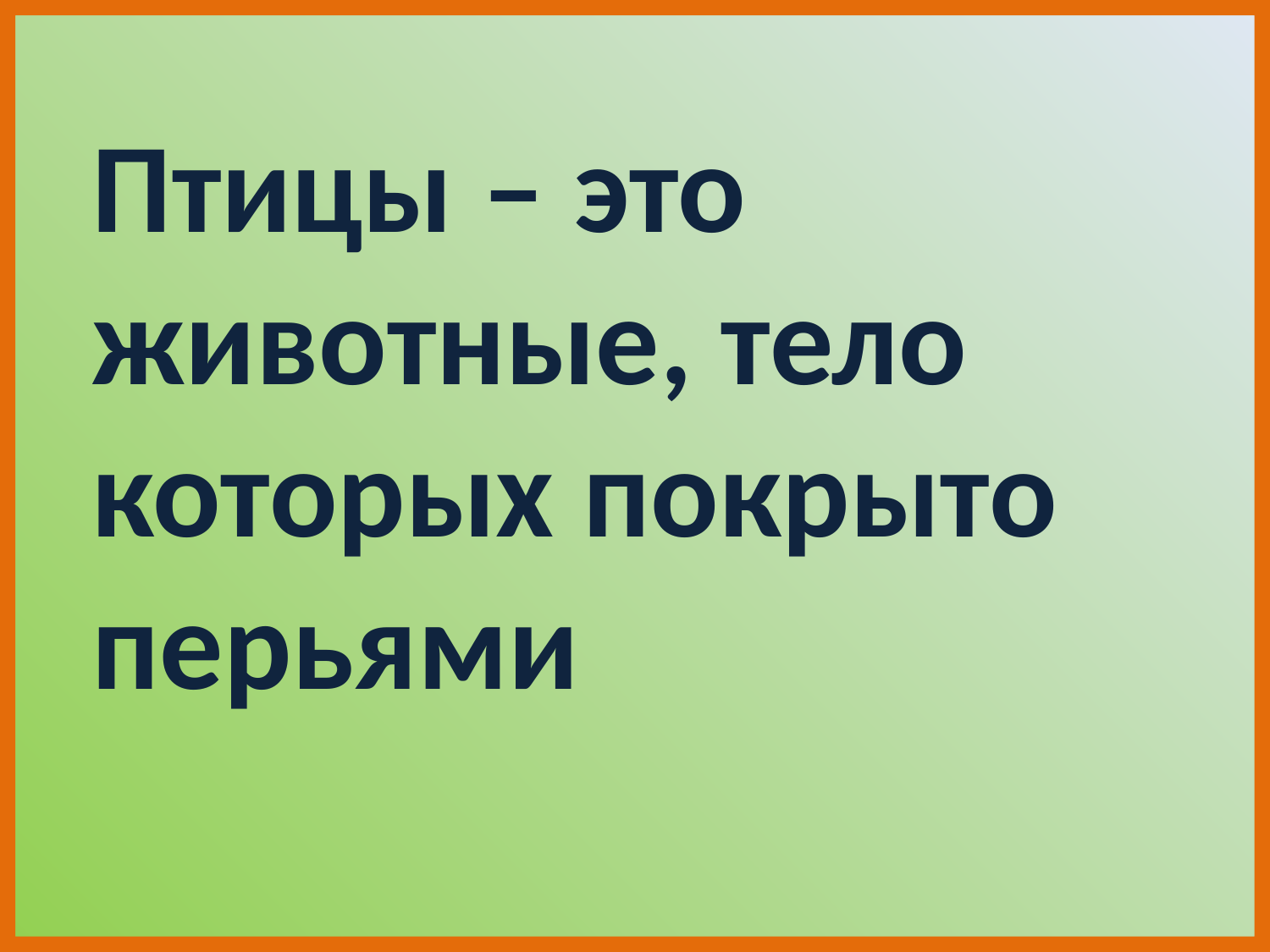

Птицы – это животные, тело которых покрыто перьями